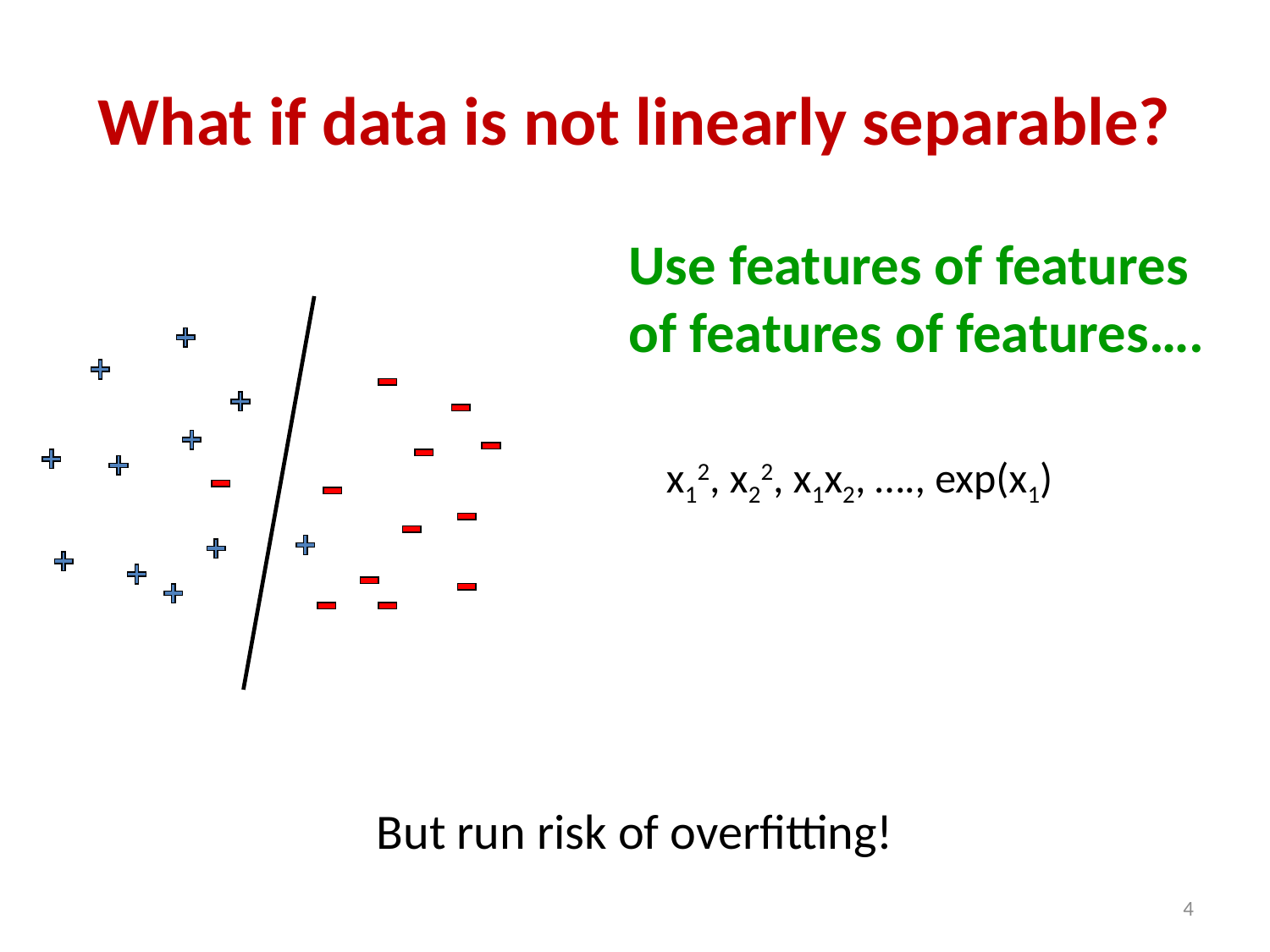

# What if data is not linearly separable?
Use features of features
of features of features….

x12, x22, x1x2, …., exp(x1)

But run risk of overfitting!
4